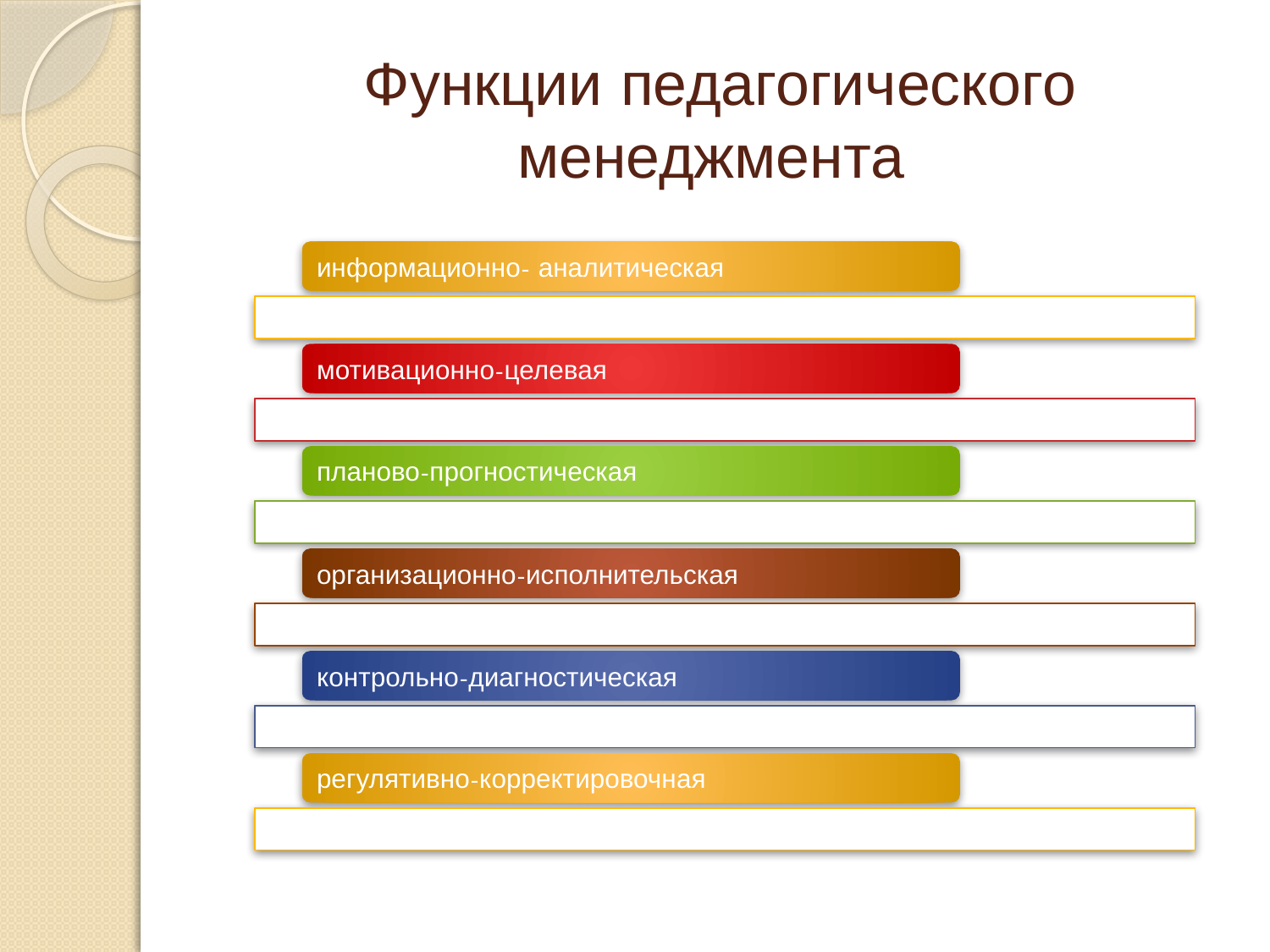

# Функции педагогического менеджмента
информационно- аналитическая
мотивационно-целевая
планово-прогностическая
организационно-исполнительская
контрольно-диагностическая
регулятивно-корректировочная